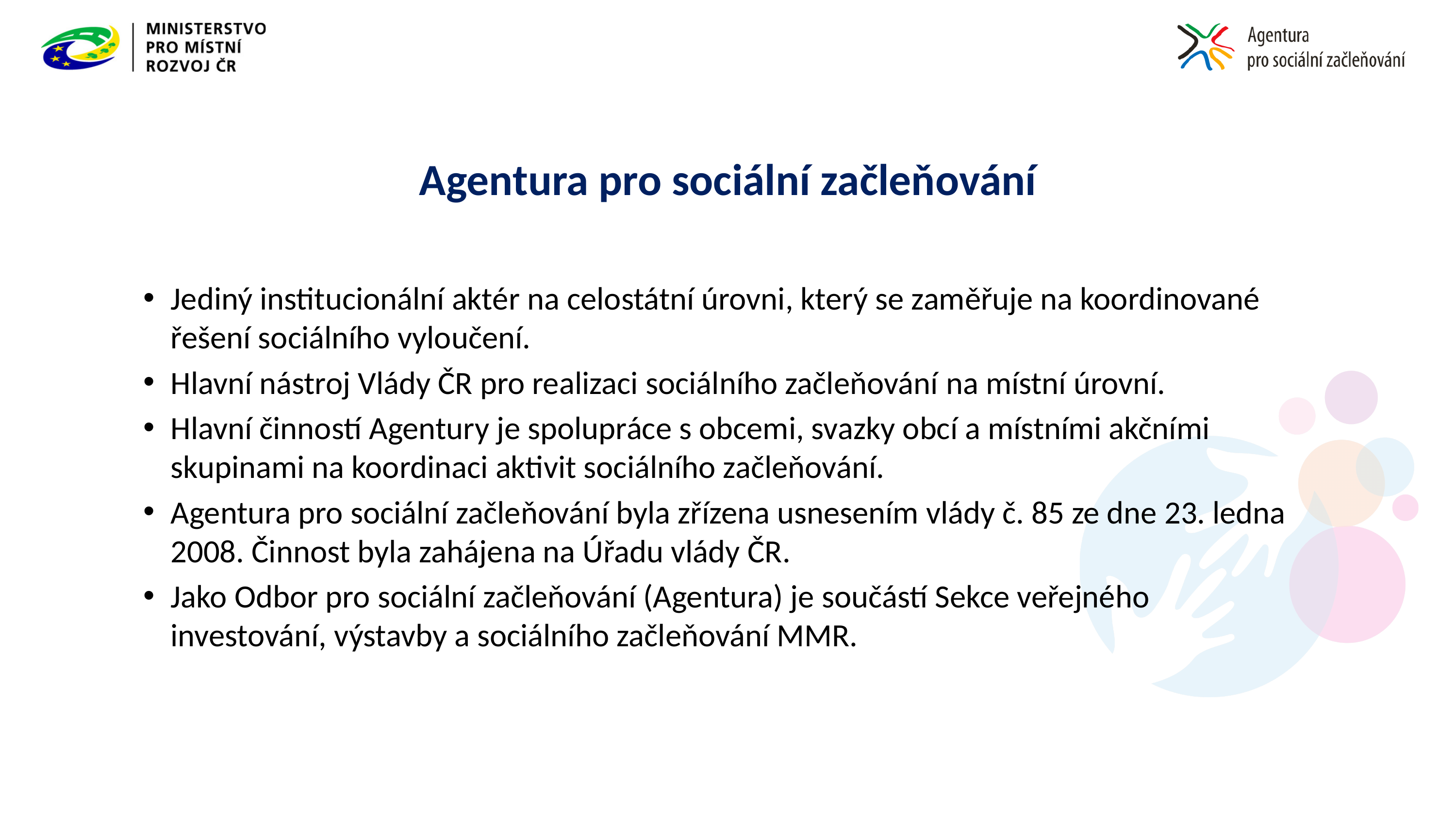

# Agentura pro sociální začleňování
Jediný institucionální aktér na celostátní úrovni, který se zaměřuje na koordinované řešení sociálního vyloučení.
Hlavní nástroj Vlády ČR pro realizaci sociálního začleňování na místní úrovní.
Hlavní činností Agentury je spolupráce s obcemi, svazky obcí a místními akčními skupinami na koordinaci aktivit sociálního začleňování.
Agentura pro sociální začleňování byla zřízena usnesením vlády č. 85 ze dne 23. ledna 2008. Činnost byla zahájena na Úřadu vlády ČR.
Jako Odbor pro sociální začleňování (Agentura) je součástí Sekce veřejného investování, výstavby a sociálního začleňování MMR.